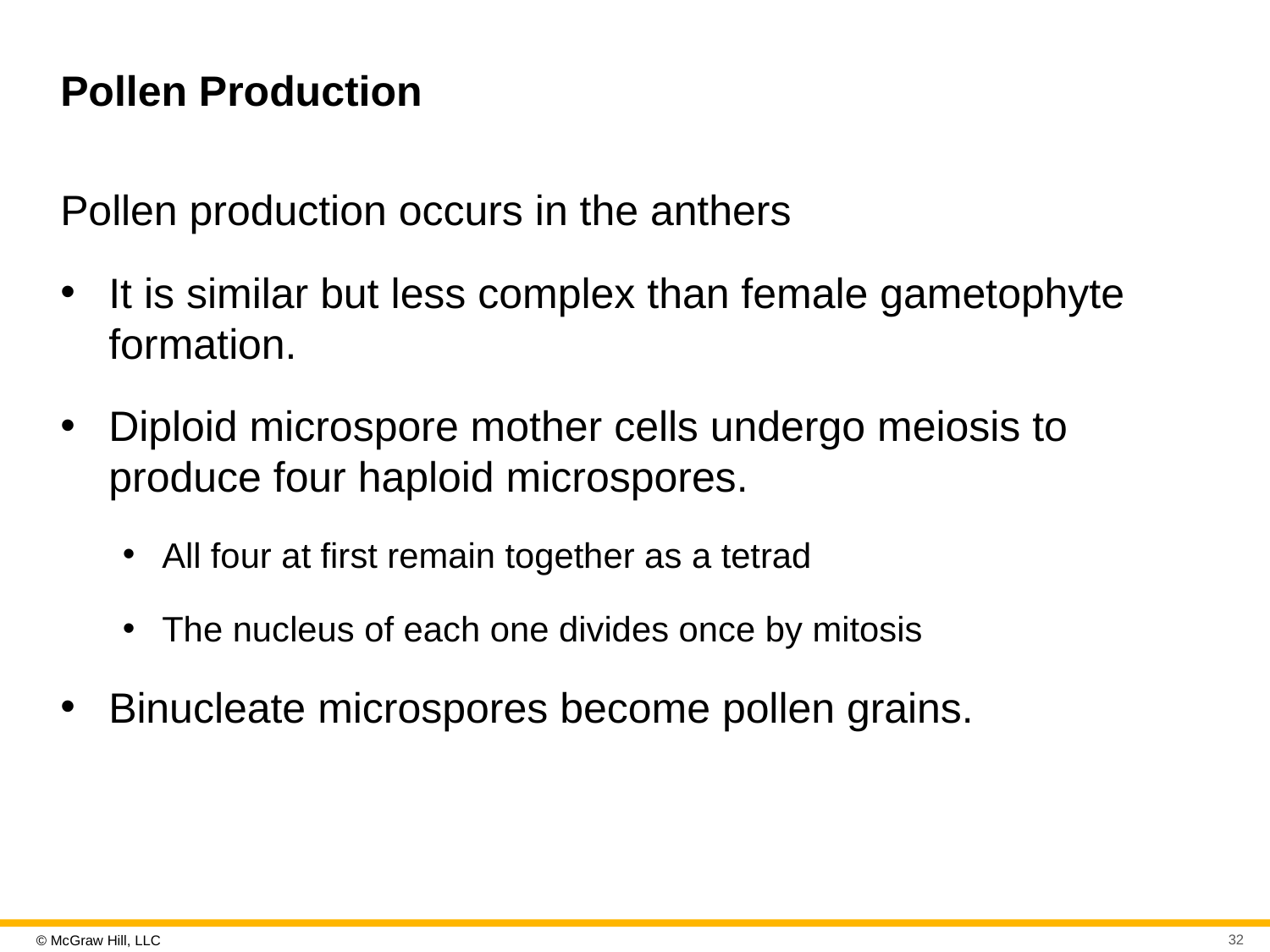

# Pollen Production
Pollen production occurs in the anthers
It is similar but less complex than female gametophyte formation.
Diploid microspore mother cells undergo meiosis to produce four haploid microspores.
All four at first remain together as a tetrad
The nucleus of each one divides once by mitosis
Binucleate microspores become pollen grains.
32